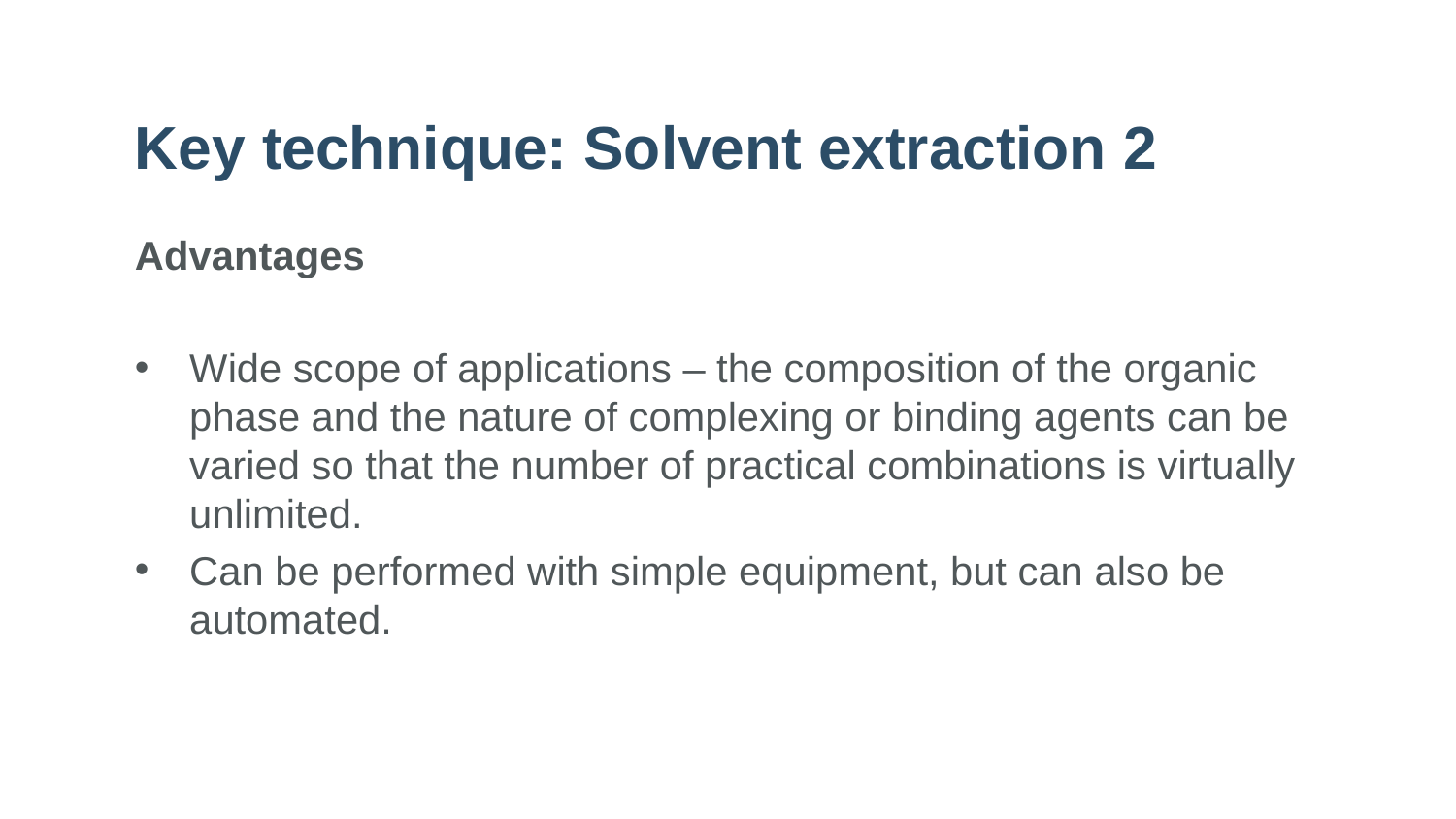

# Key technique: Solvent extraction 2
Advantages

Wide scope of applications – the composition of the organic phase and the nature of complexing or binding agents can be varied so that the number of practical combinations is virtually unlimited.
Can be performed with simple equipment, but can also be automated.